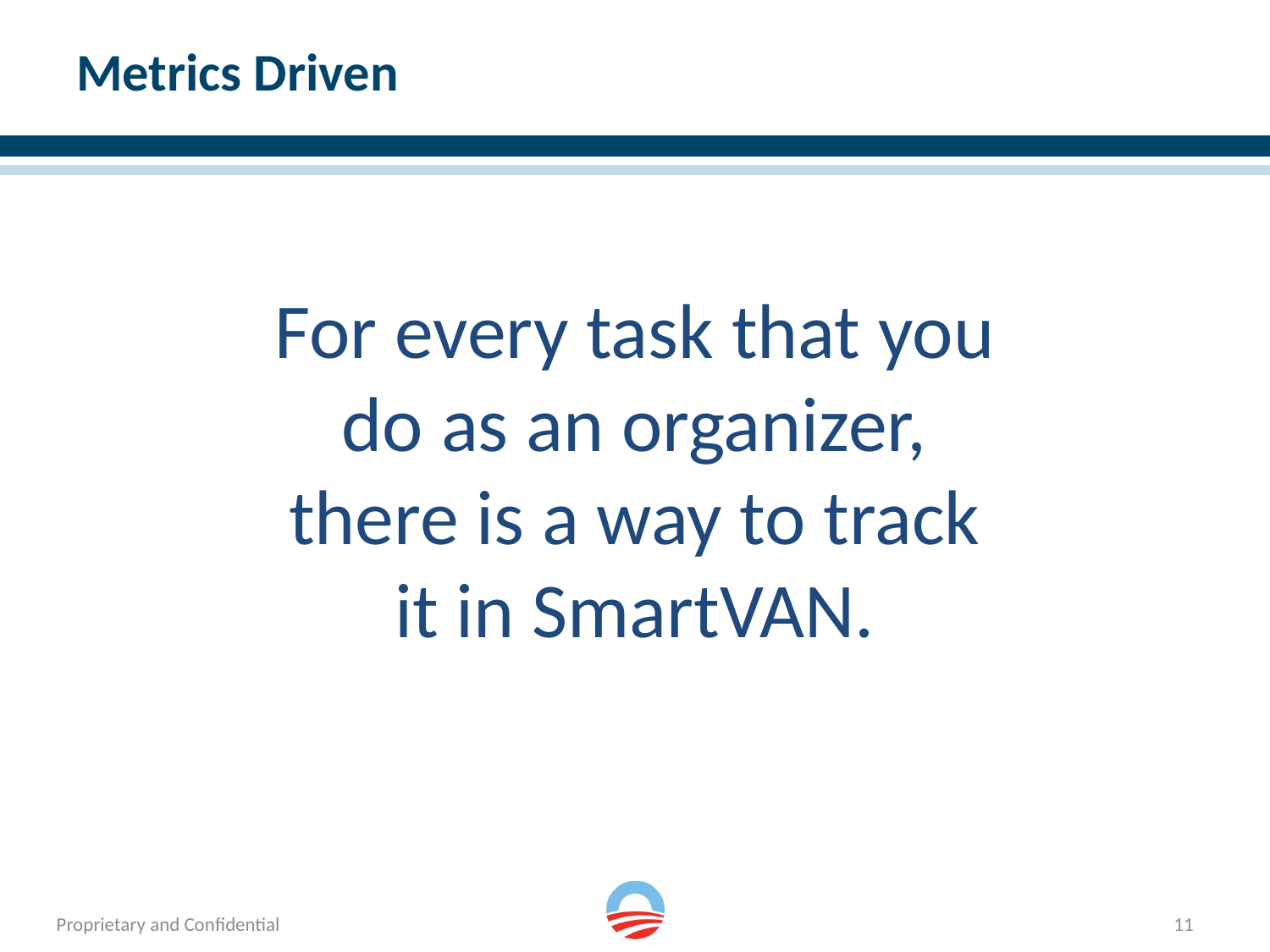

# Metrics Driven
For every task that you do as an organizer, there is a way to track it in SmartVAN.
11